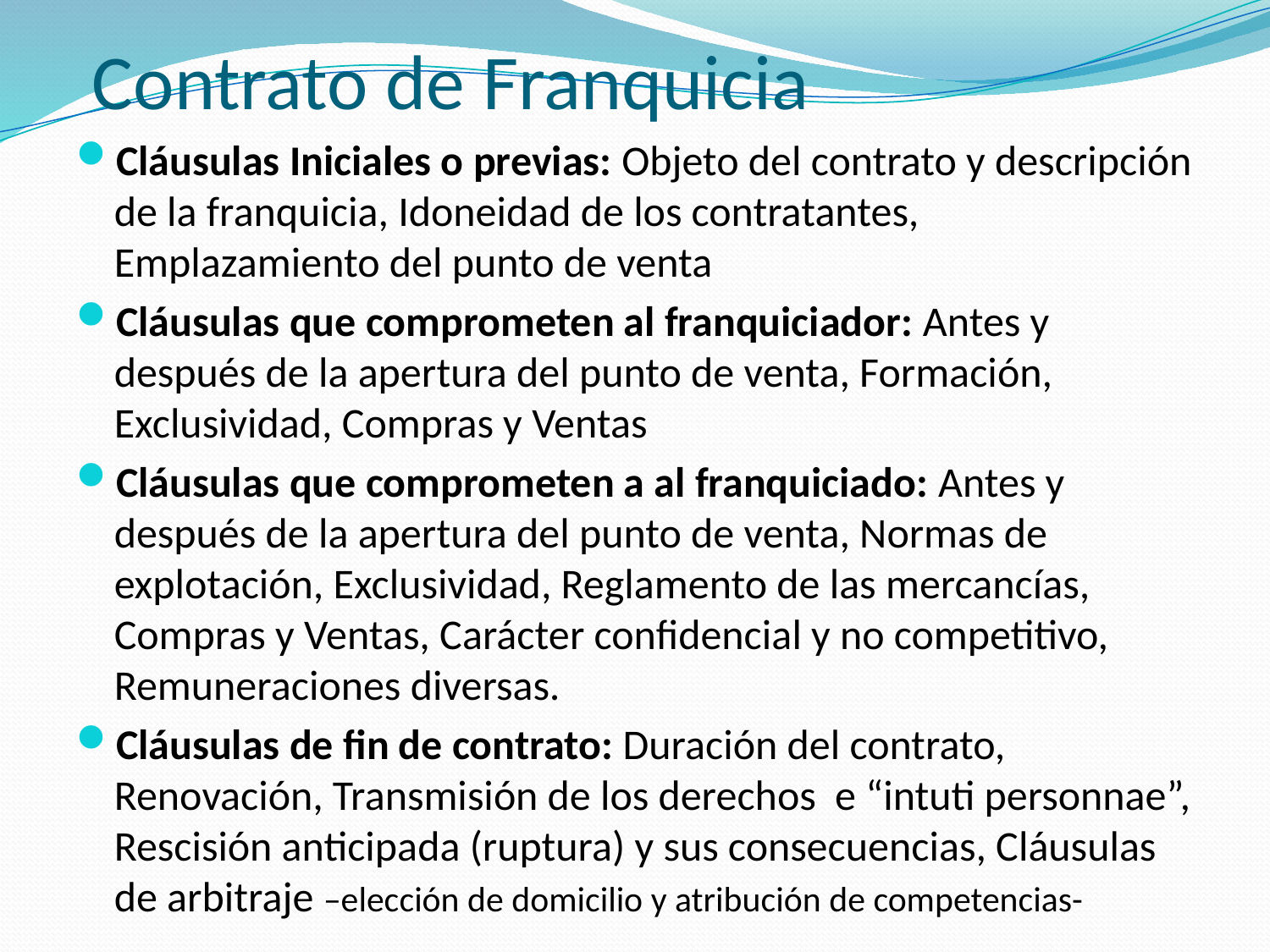

# Contrato de Franquicia
Cláusulas Iniciales o previas: Objeto del contrato y descripción de la franquicia, Idoneidad de los contratantes, Emplazamiento del punto de venta
Cláusulas que comprometen al franquiciador: Antes y después de la apertura del punto de venta, Formación, Exclusividad, Compras y Ventas
Cláusulas que comprometen a al franquiciado: Antes y después de la apertura del punto de venta, Normas de explotación, Exclusividad, Reglamento de las mercancías, Compras y Ventas, Carácter confidencial y no competitivo, Remuneraciones diversas.
Cláusulas de fin de contrato: Duración del contrato, Renovación, Transmisión de los derechos  e “intuti personnae”, Rescisión anticipada (ruptura) y sus consecuencias, Cláusulas de arbitraje –elección de domicilio y atribución de competencias-